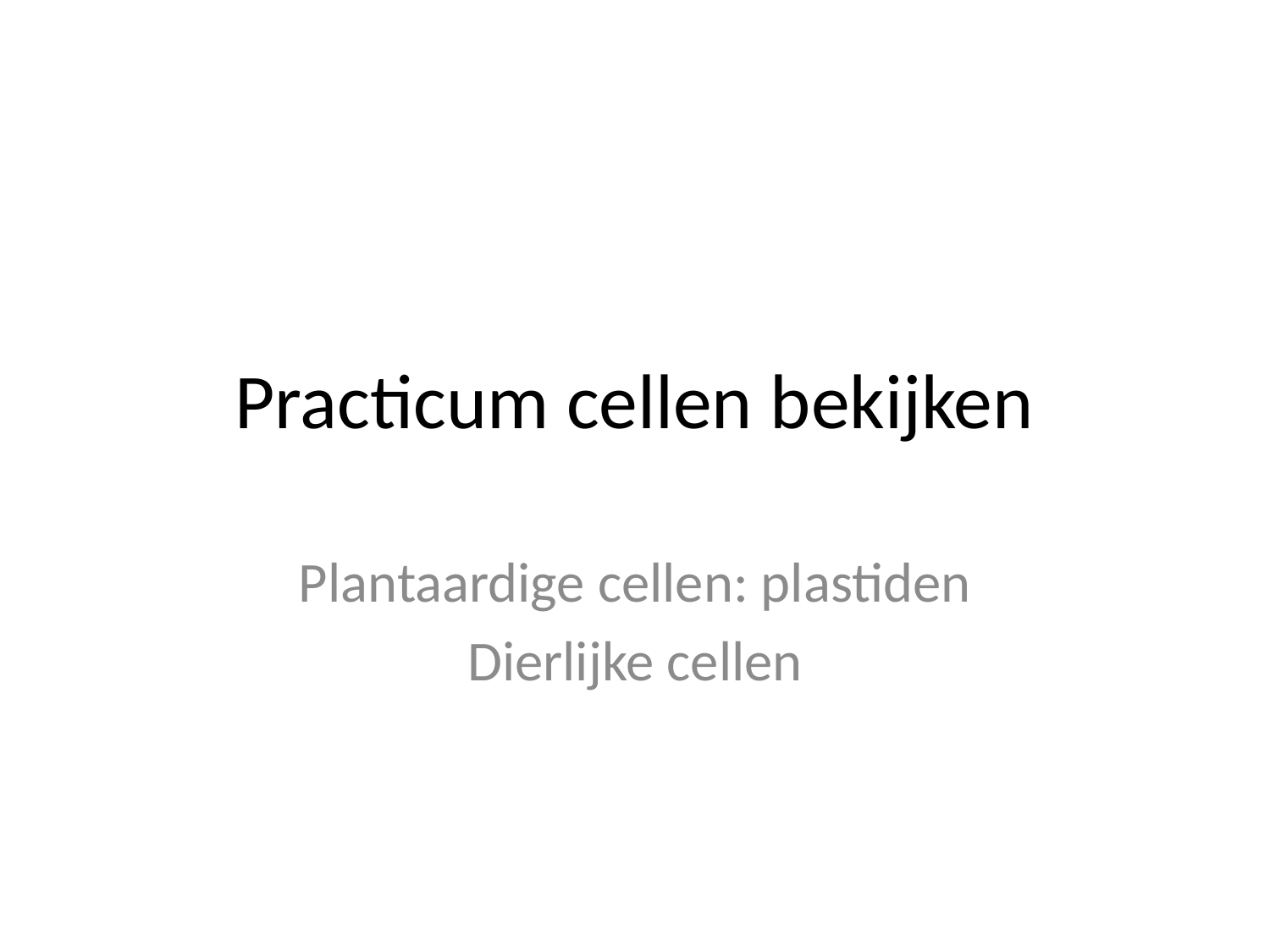

# Practicum cellen bekijken
Plantaardige cellen: plastiden
Dierlijke cellen